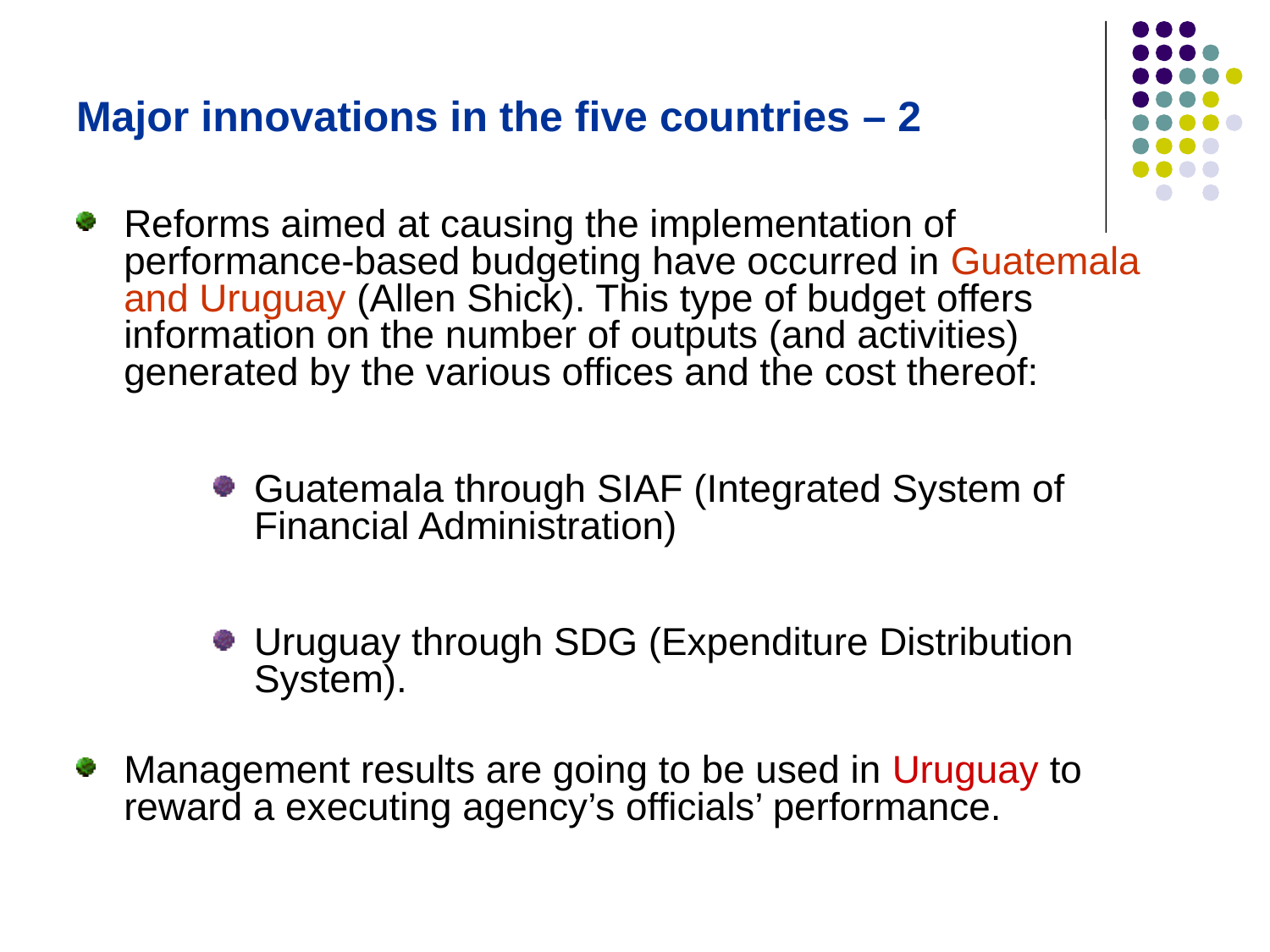

# Major innovations in the five countries – 2
Reforms aimed at causing the implementation of performance-based budgeting have occurred in Guatemala and Uruguay (Allen Shick). This type of budget offers information on the number of outputs (and activities) generated by the various offices and the cost thereof:

Guatemala through SIAF (Integrated System of Financial Administration)

Uruguay through SDG (Expenditure Distribution System).

Management results are going to be used in Uruguay to reward a executing agency’s officials’ performance.